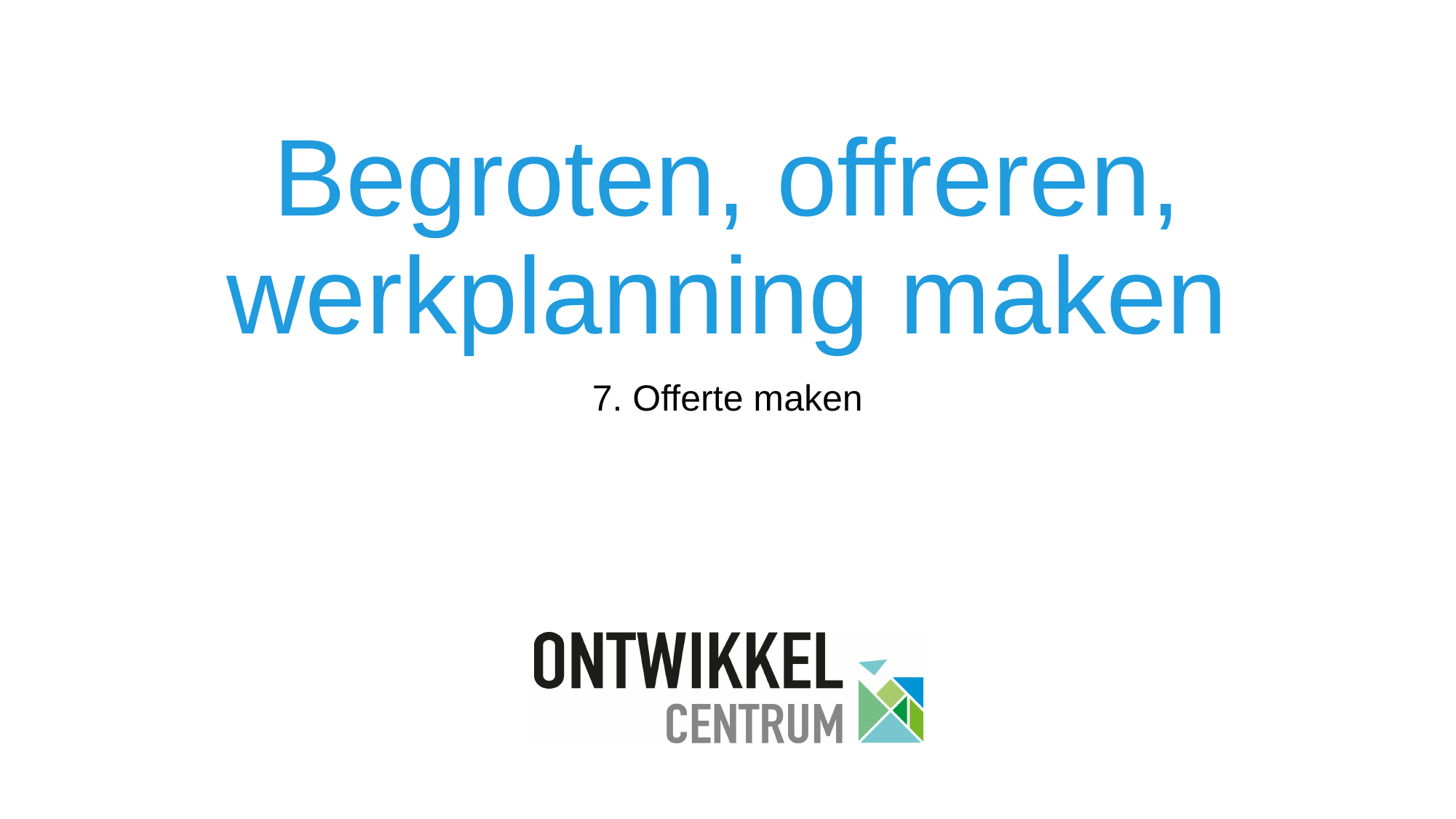

# Begroten, offreren, werkplanning maken
7. Offerte maken